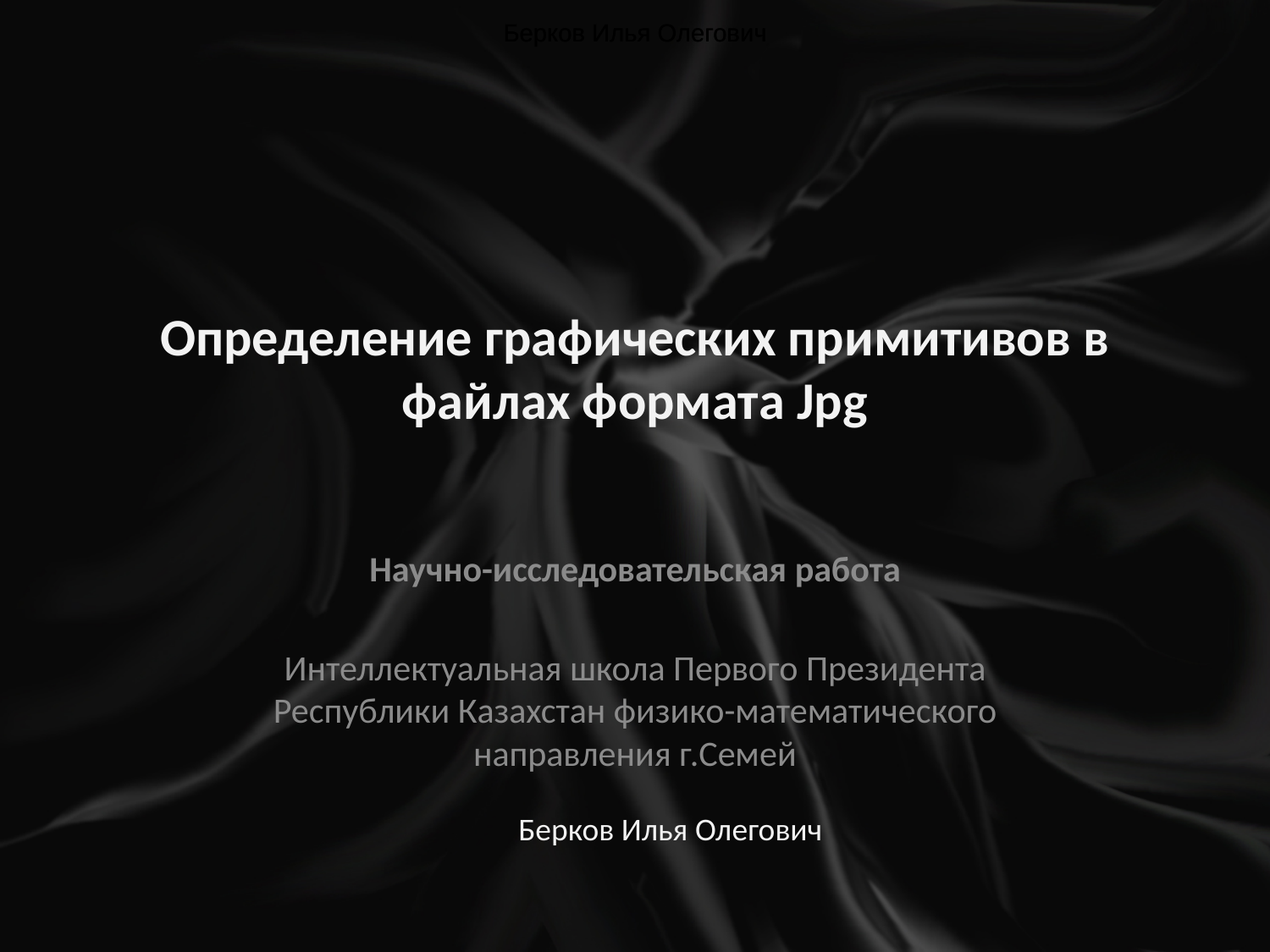

Берков Илья Олегович
Берков Илья Олегович
# Определение графических примитивов в файлах формата Jpg
Научно-исследовательская работа

Интеллектуальная школа Первого Президента Республики Казахстан физико-математического направления г.Семей

Берков Илья Олегович